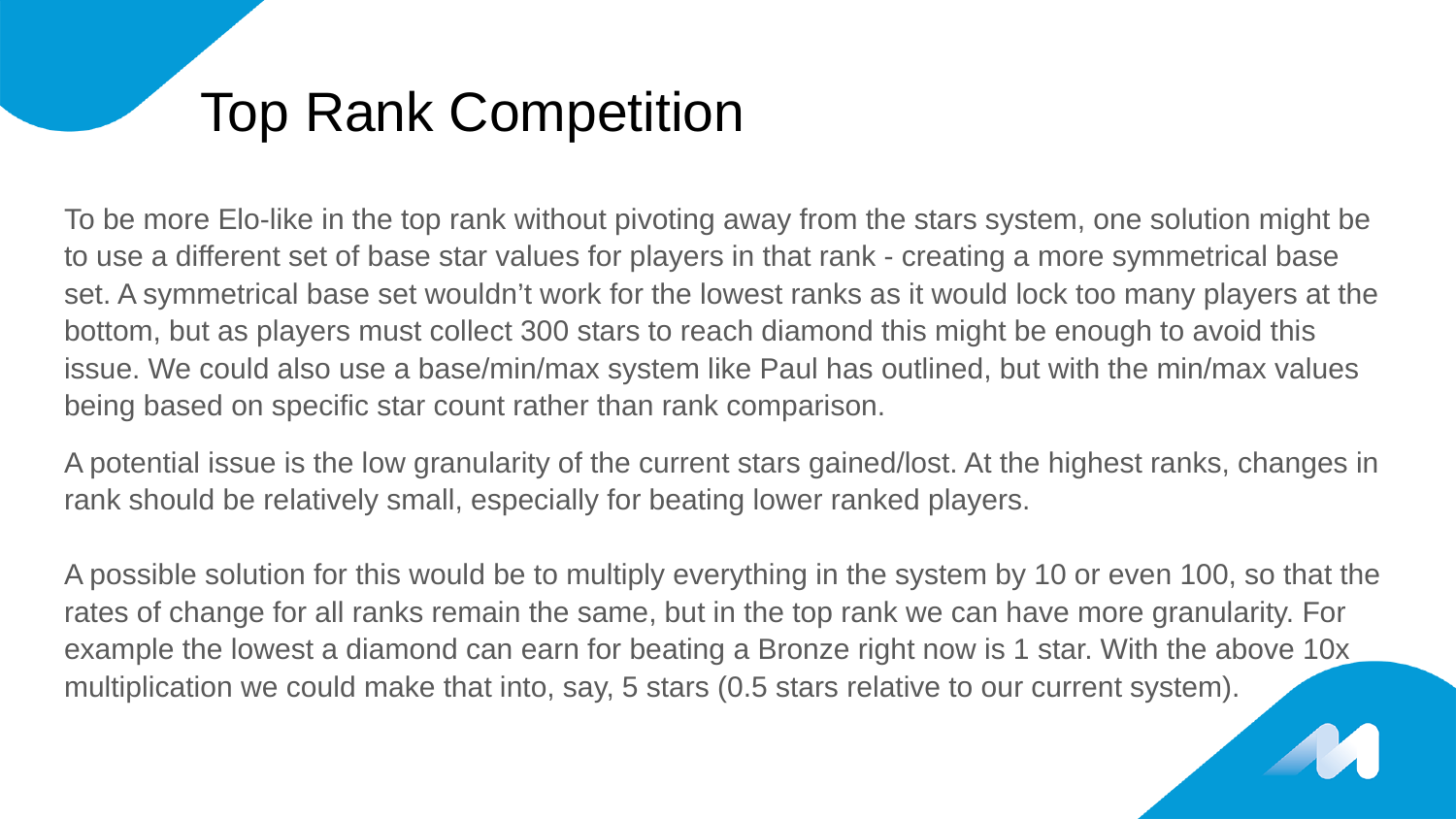

# Top Rank Competition
To be more Elo-like in the top rank without pivoting away from the stars system, one solution might be to use a different set of base star values for players in that rank - creating a more symmetrical base set. A symmetrical base set wouldn’t work for the lowest ranks as it would lock too many players at the bottom, but as players must collect 300 stars to reach diamond this might be enough to avoid this issue. We could also use a base/min/max system like Paul has outlined, but with the min/max values being based on specific star count rather than rank comparison.
A potential issue is the low granularity of the current stars gained/lost. At the highest ranks, changes in rank should be relatively small, especially for beating lower ranked players.
A possible solution for this would be to multiply everything in the system by 10 or even 100, so that the rates of change for all ranks remain the same, but in the top rank we can have more granularity. For example the lowest a diamond can earn for beating a Bronze right now is 1 star. With the above 10x multiplication we could make that into, say, 5 stars (0.5 stars relative to our current system).